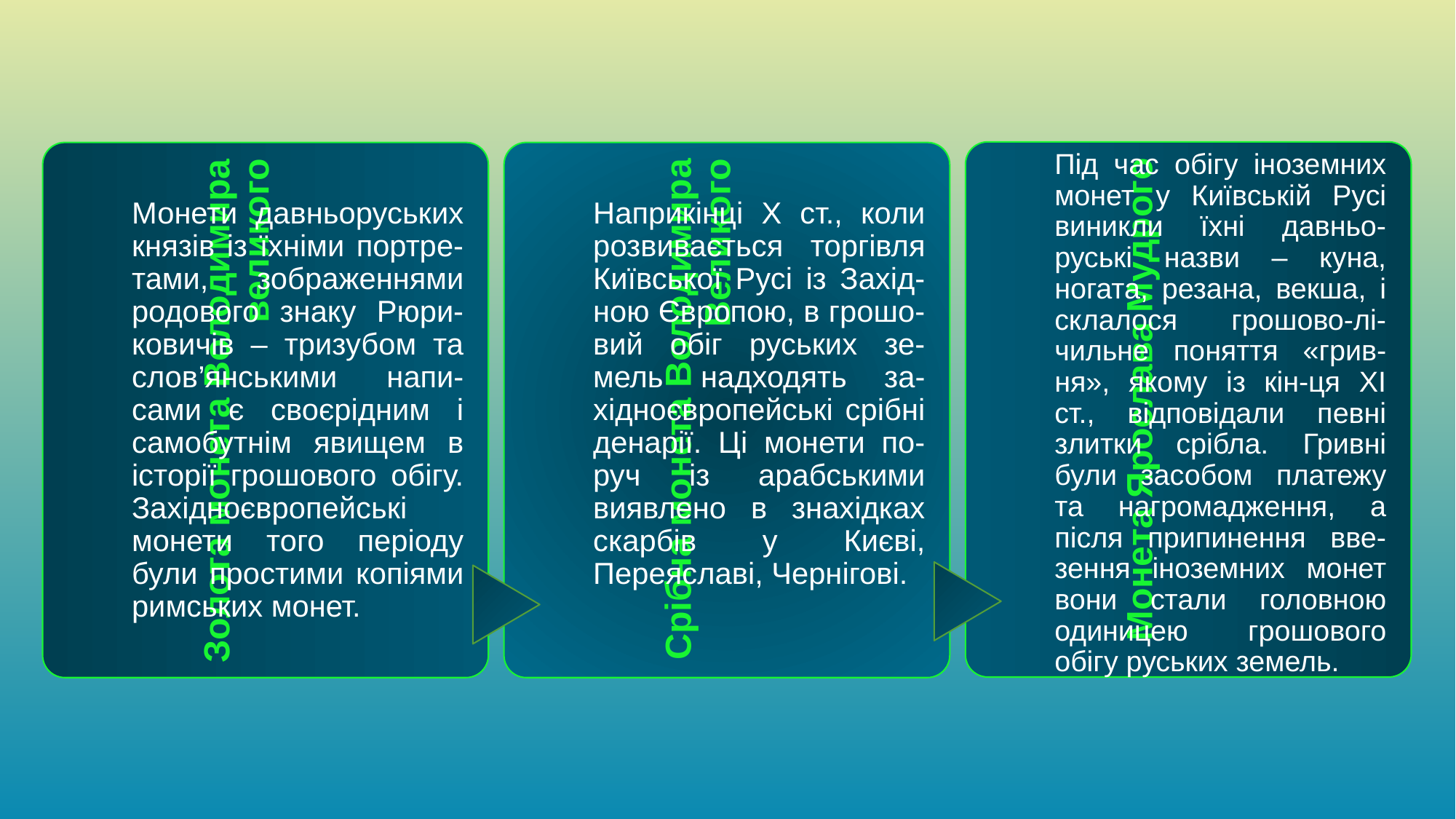

Золота монета Володимира великого

Монети давньоруських князів із їхніми портре-тами, зображеннями родового знаку Рюри-ковичів – тризубом та слов’янськими напи-сами є своєрідним і самобутнім явищем в історії грошового обігу. Західноєвропейські монети того періоду були простими копіями римських монет.
Срібна монета Володимира Великого

Наприкінці Х ст., коли розвивається торгівля Київської Русі із Захід-ною Європою, в грошо-вий обіг руських зе-мель надходять за-хідноєвропейські срібні денарії. Ці монети по-руч із арабськими виявлено в знахідках скарбів у Києві, Переяславі, Чернігові.
Монета Ярослава Мудрого
Під час обігу іноземних монет у Київській Русі виникли їхні давньо-руські назви – куна, ногата, резана, векша, і склалося грошово-лі-чильне поняття «грив-ня», якому із кін-ця ХІ ст., відповідали певні злитки срібла. Гривні були засобом платежу та нагромадження, а після припинення вве-зення іноземних монет вони стали головною одиницею грошового обігу руських земель.